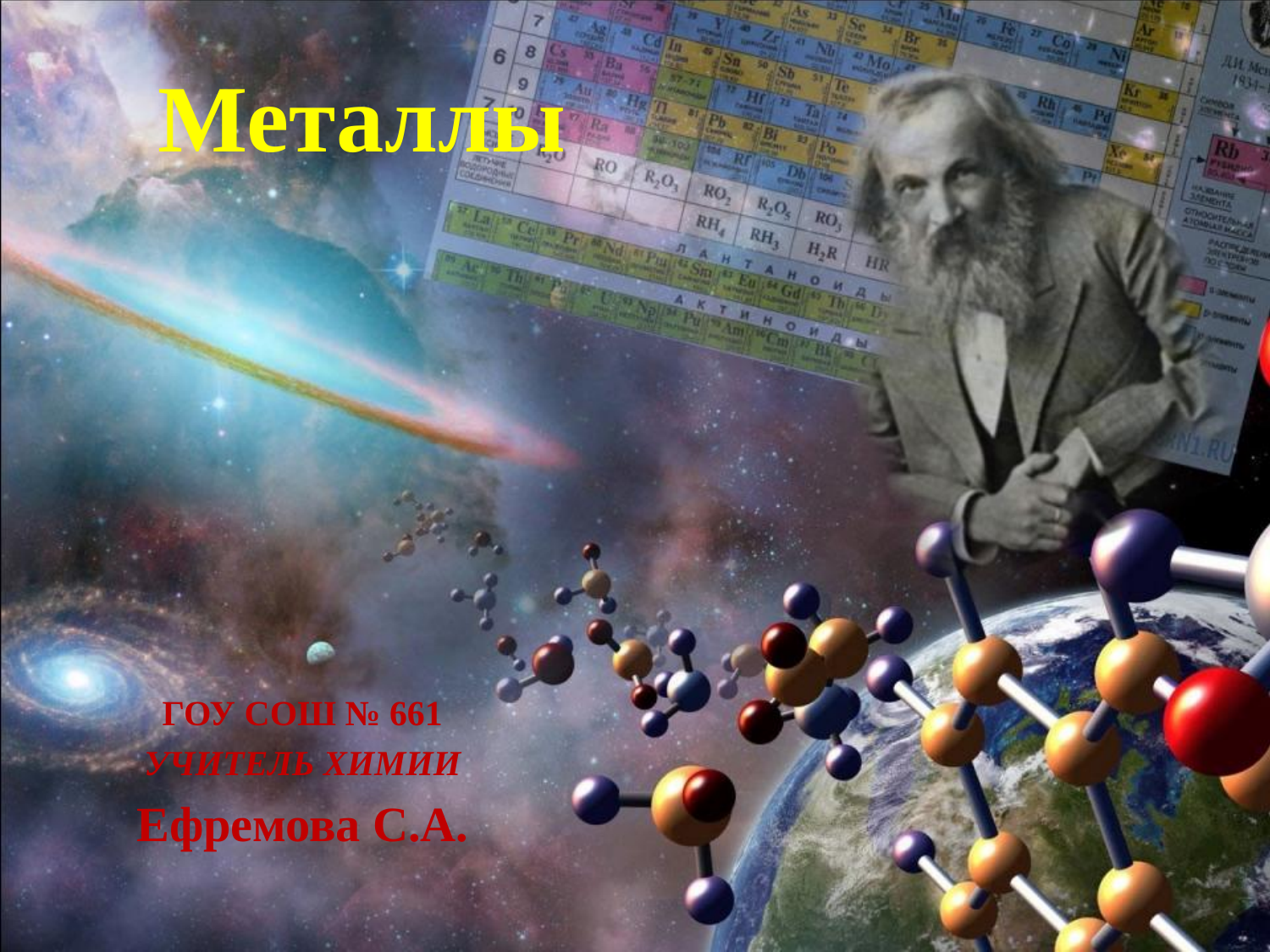

# Металлы
ГОУ СОШ № 661
УЧИТЕЛЬ ХИМИИ
Ефремова С.А.